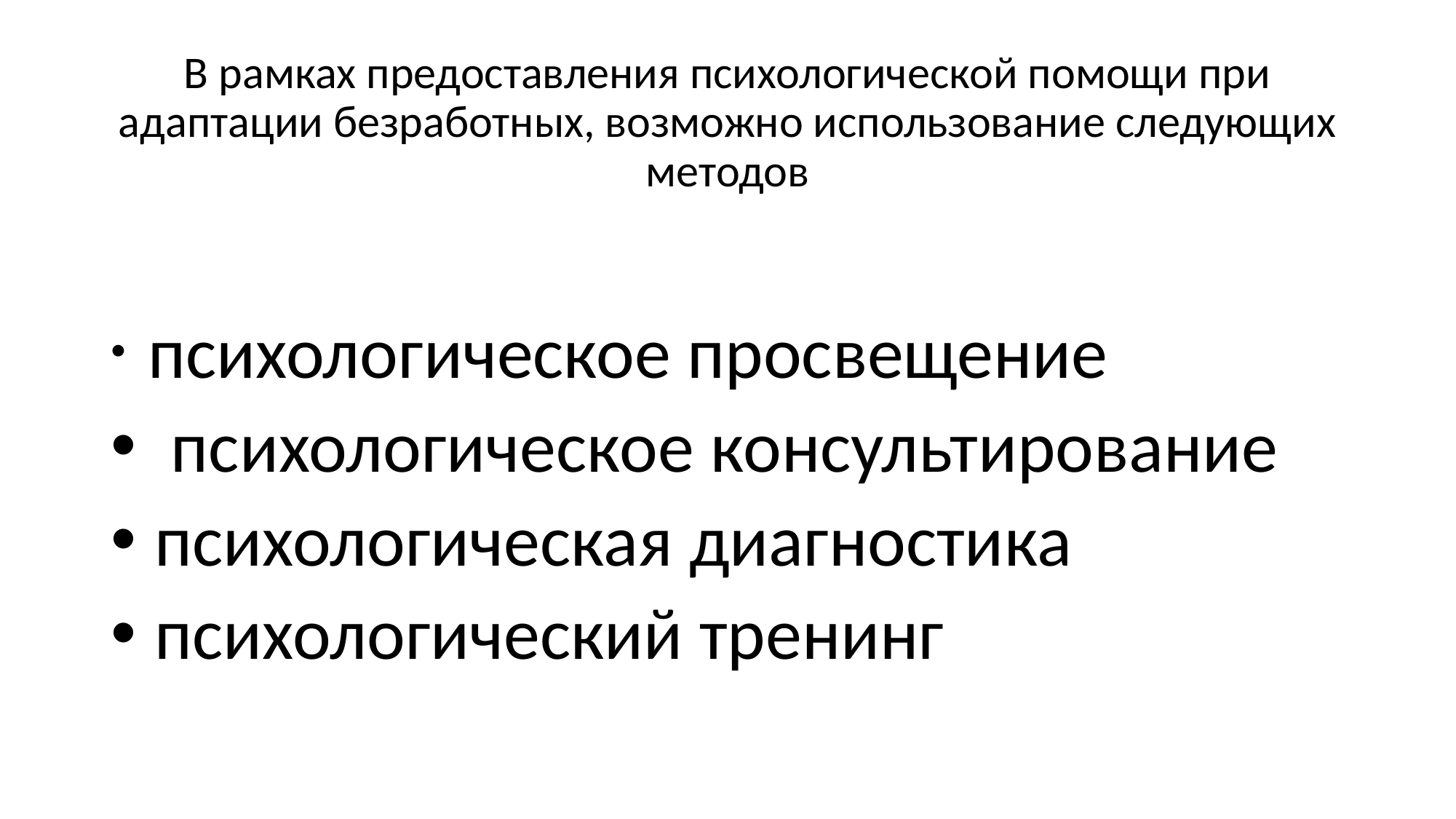

# В рамках предоставления психологической помощи при адаптации безработных, возможно использование следующих методов
 психологическое просвещение
  психологическое консультирование
 психологическая диагностика
 психологический тренинг